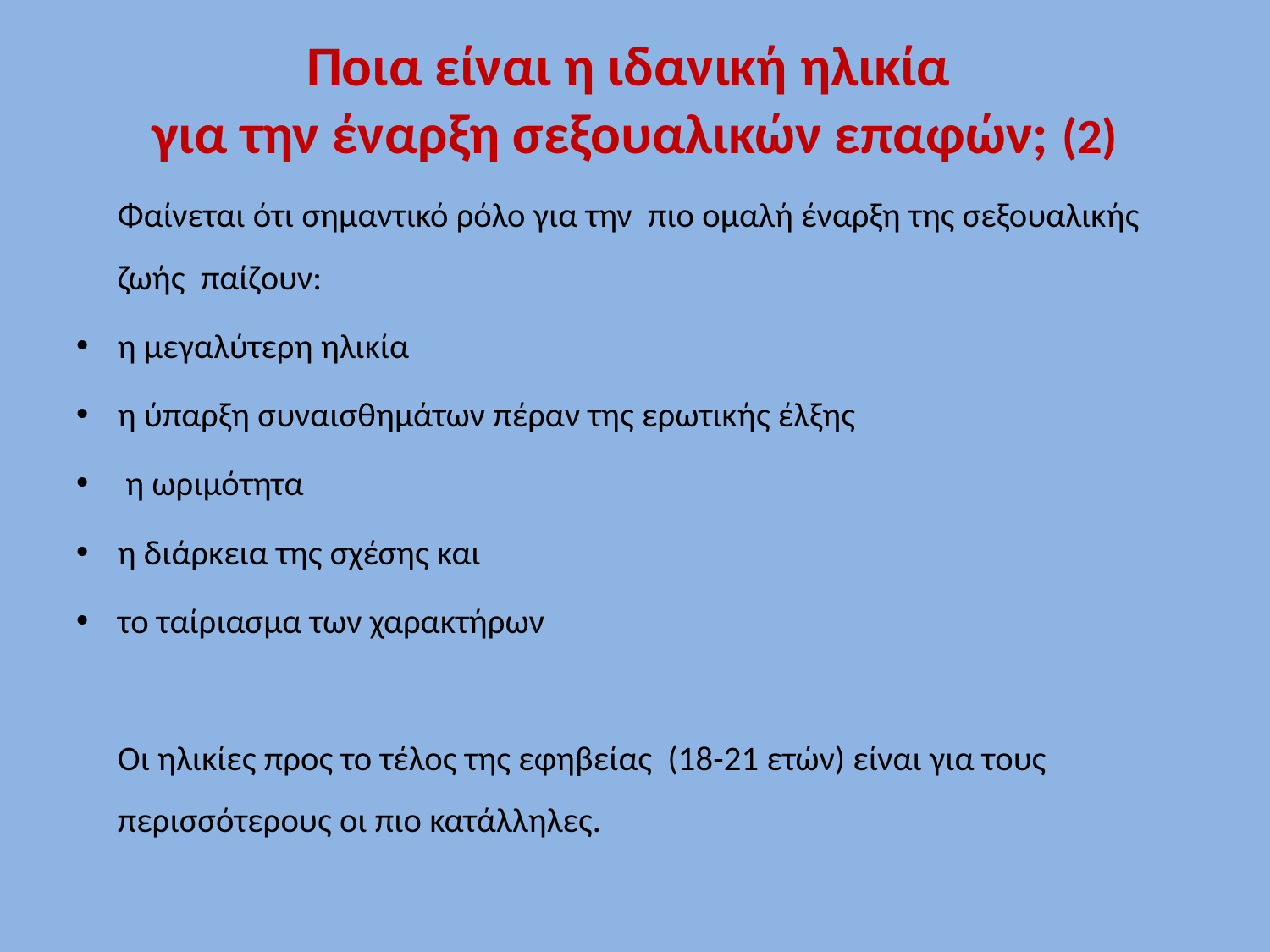

# Ποια είναι η ιδανική ηλικία για την έναρξη σεξουαλικών επαφών; (2)
	Φαίνεται ότι σημαντικό ρόλο για την  πιο ομαλή έναρξη της σεξουαλικής ζωής  παίζουν:
η μεγαλύτερη ηλικία
η ύπαρξη συναισθημάτων πέραν της ερωτικής έλξης
 η ωριμότητα
η διάρκεια της σχέσης και
το ταίριασμα των χαρακτήρων

	Οι ηλικίες προς το τέλος της εφηβείας  (18-21 ετών) είναι για τους περισσότερους οι πιο κατάλληλες.